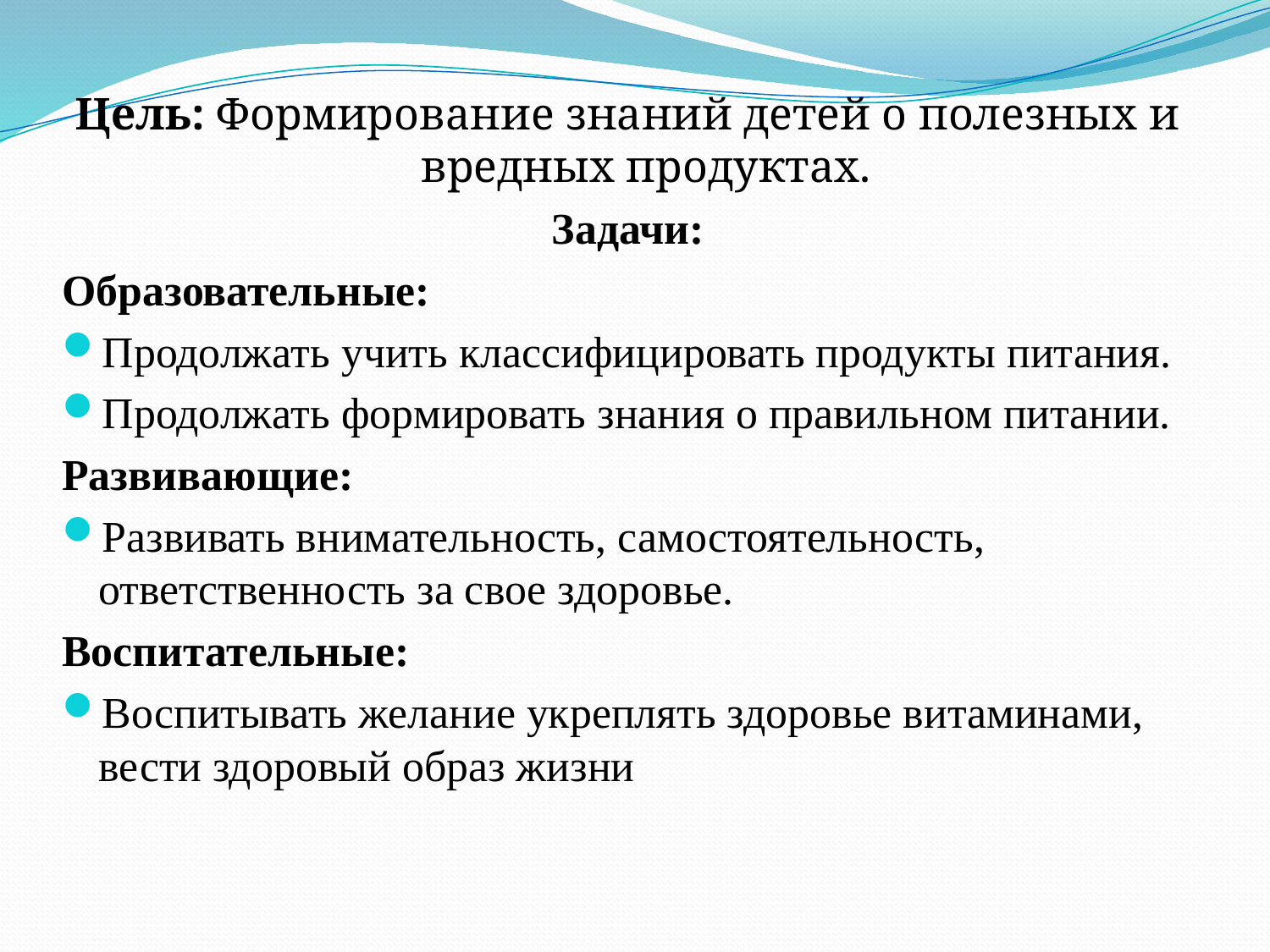

Цель: Формирование знаний детей о полезных и вредных продуктах.
Задачи:
Образовательные:
Продолжать учить классифицировать продукты питания.
Продолжать формировать знания о правильном питании.
Развивающие:
Развивать внимательность, самостоятельность, ответственность за свое здоровье.
Воспитательные:
Воспитывать желание укреплять здоровье витаминами, вести здоровый образ жизни